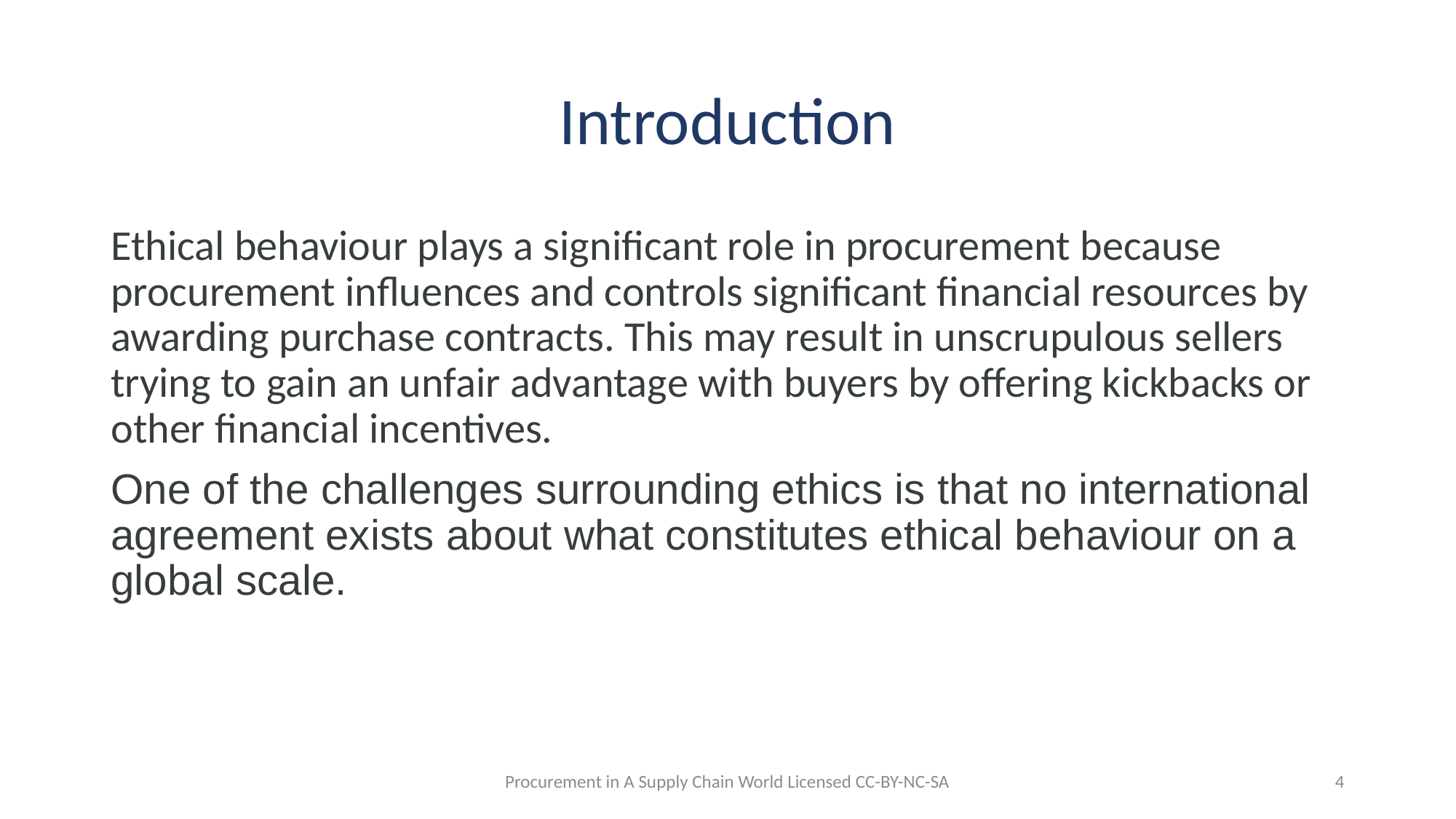

# Introduction
Ethical behaviour plays a significant role in procurement because procurement influences and controls significant financial resources by awarding purchase contracts. This may result in unscrupulous sellers trying to gain an unfair advantage with buyers by offering kickbacks or other financial incentives.
One of the challenges surrounding ethics is that no international agreement exists about what constitutes ethical behaviour on a global scale.
Procurement in A Supply Chain World Licensed CC-BY-NC-SA
4